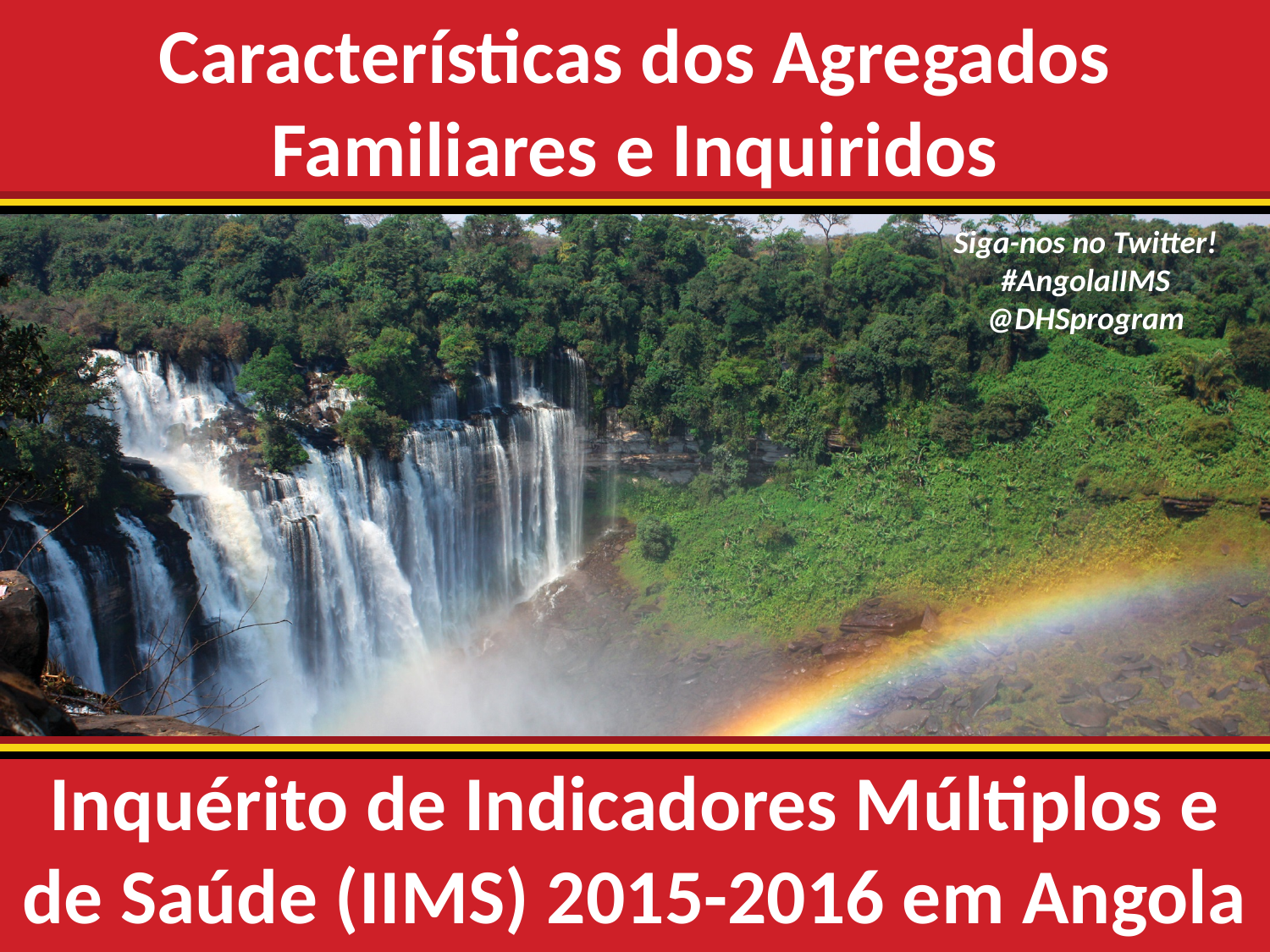

Características dos Agregados Familiares e Inquiridos
Siga-nos no Twitter!
#AngolaIIMS
@DHSprogram